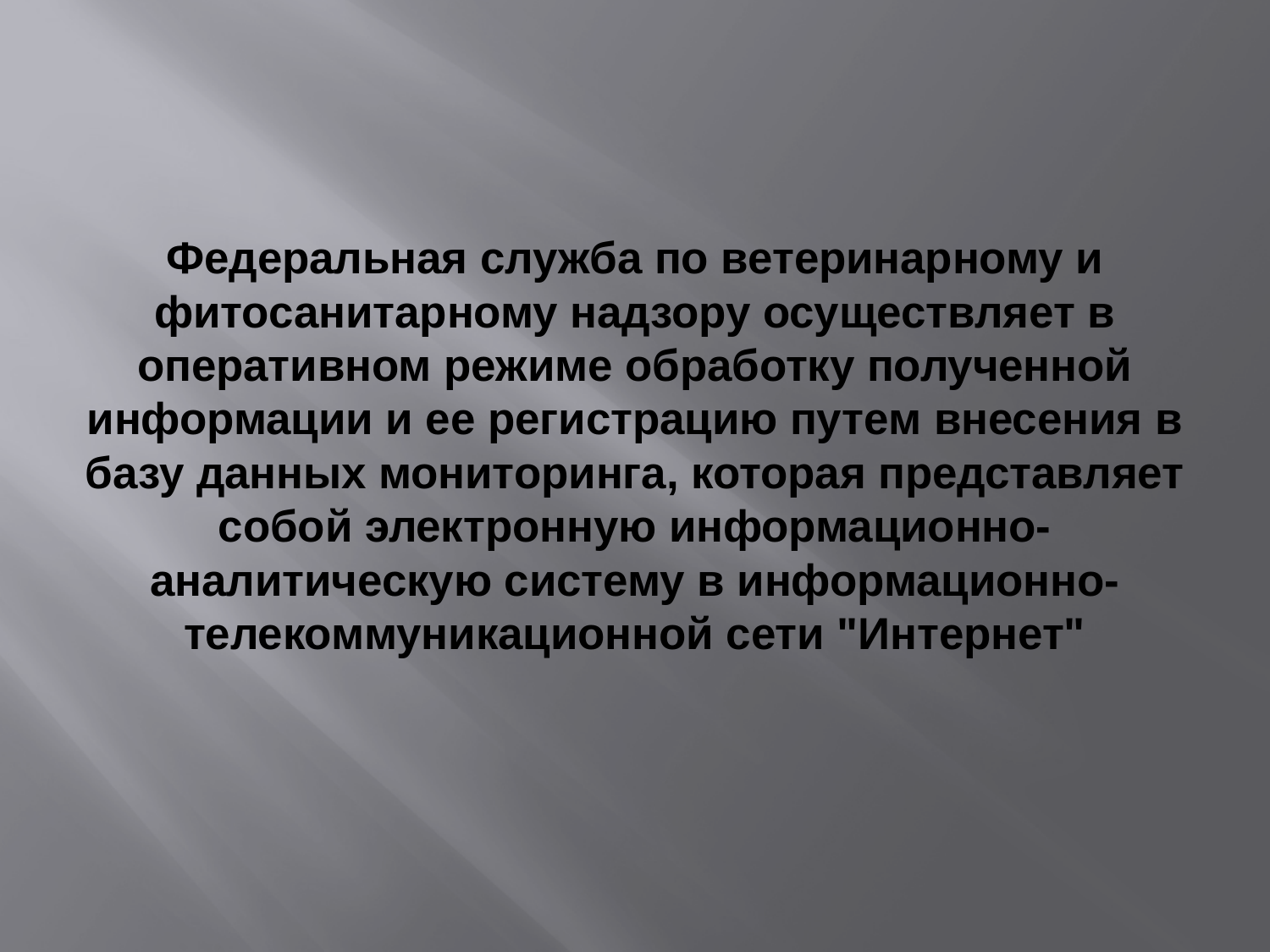

# Федеральная служба по ветеринарному и фитосанитарному надзору осуществляет в оперативном режиме обработку полученной информации и ее регистрацию путем внесения в базу данных мониторинга, которая представляет собой электронную информационно-аналитическую систему в информационно-телекоммуникационной сети "Интернет"